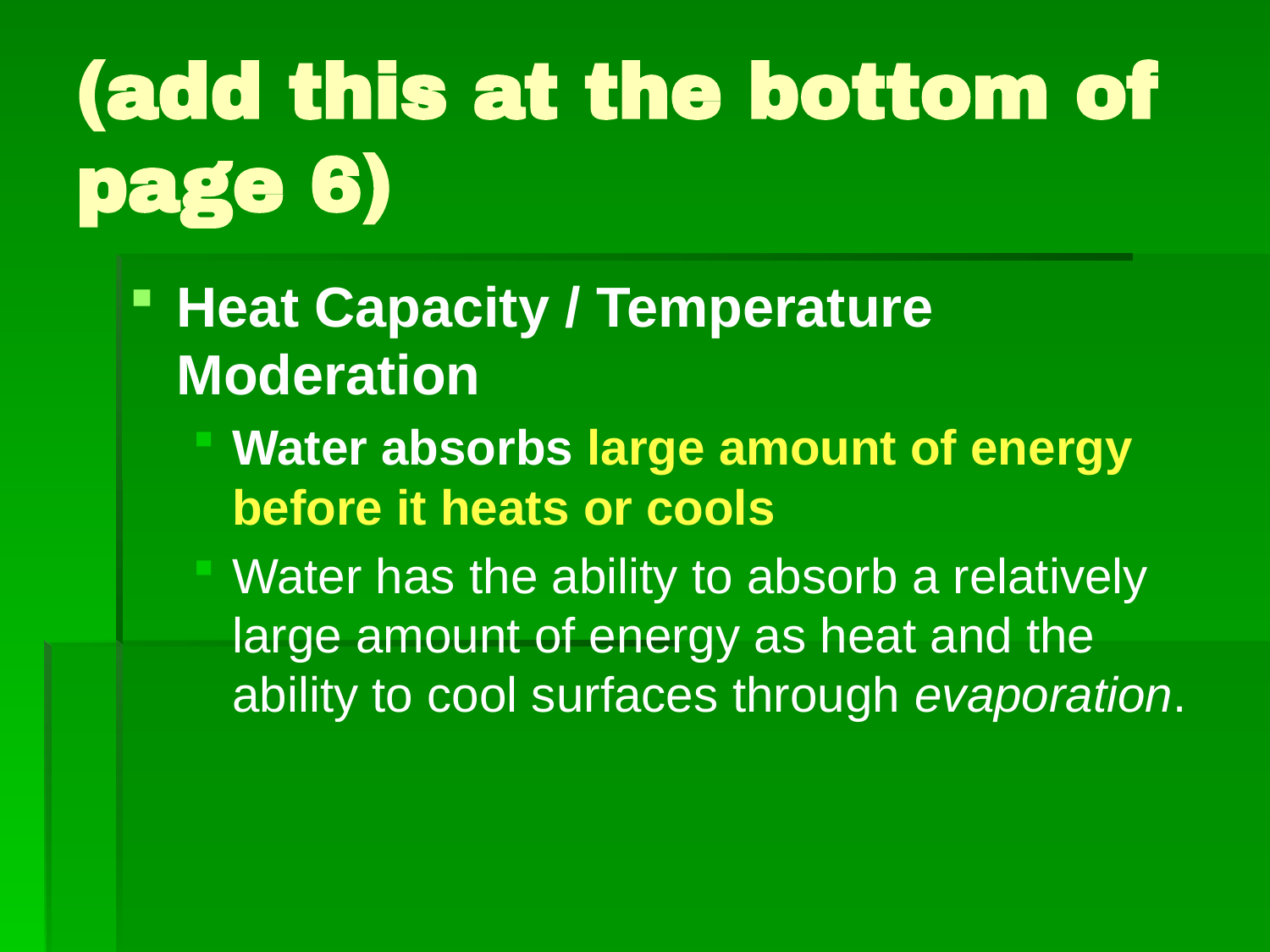

# (add this at the bottom of page 6)
Heat Capacity / Temperature Moderation
Water absorbs large amount of energy before it heats or cools
Water has the ability to absorb a relatively large amount of energy as heat and the ability to cool surfaces through evaporation.